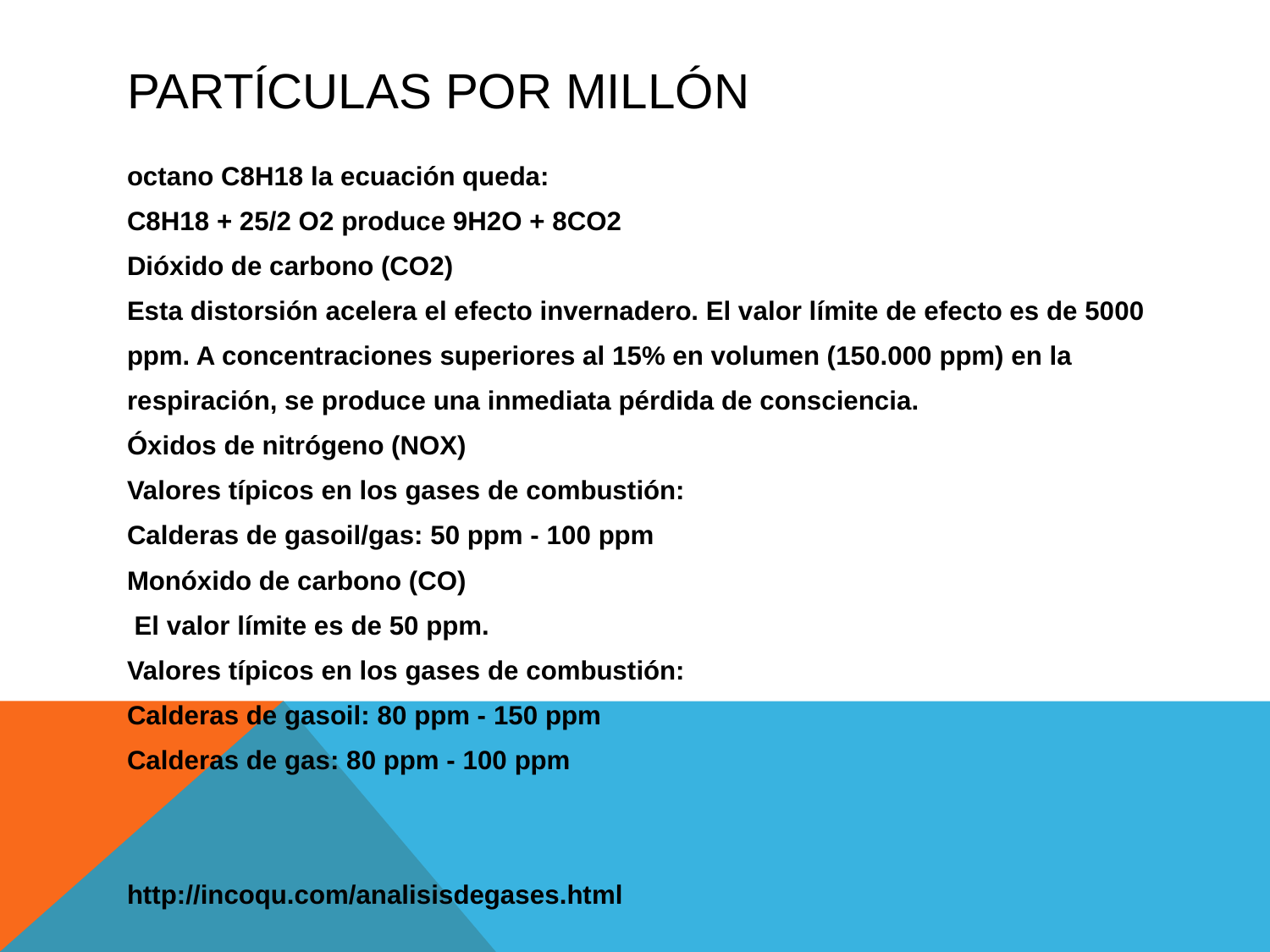

# Partículas por millón
octano C8H18 la ecuación queda:
C8H18 + 25/2 O2 produce 9H2O + 8CO2
Dióxido de carbono (CO2)
Esta distorsión acelera el efecto invernadero. El valor límite de efecto es de 5000
ppm. A concentraciones superiores al 15% en volumen (150.000 ppm) en la
respiración, se produce una inmediata pérdida de consciencia.
Óxidos de nitrógeno (NOX)
Valores típicos en los gases de combustión:
Calderas de gasoil/gas: 50 ppm - 100 ppm
Monóxido de carbono (CO)
 El valor límite es de 50 ppm.
Valores típicos en los gases de combustión:
Calderas de gasoil: 80 ppm - 150 ppm
Calderas de gas: 80 ppm - 100 ppm

http://incoqu.com/analisisdegases.html